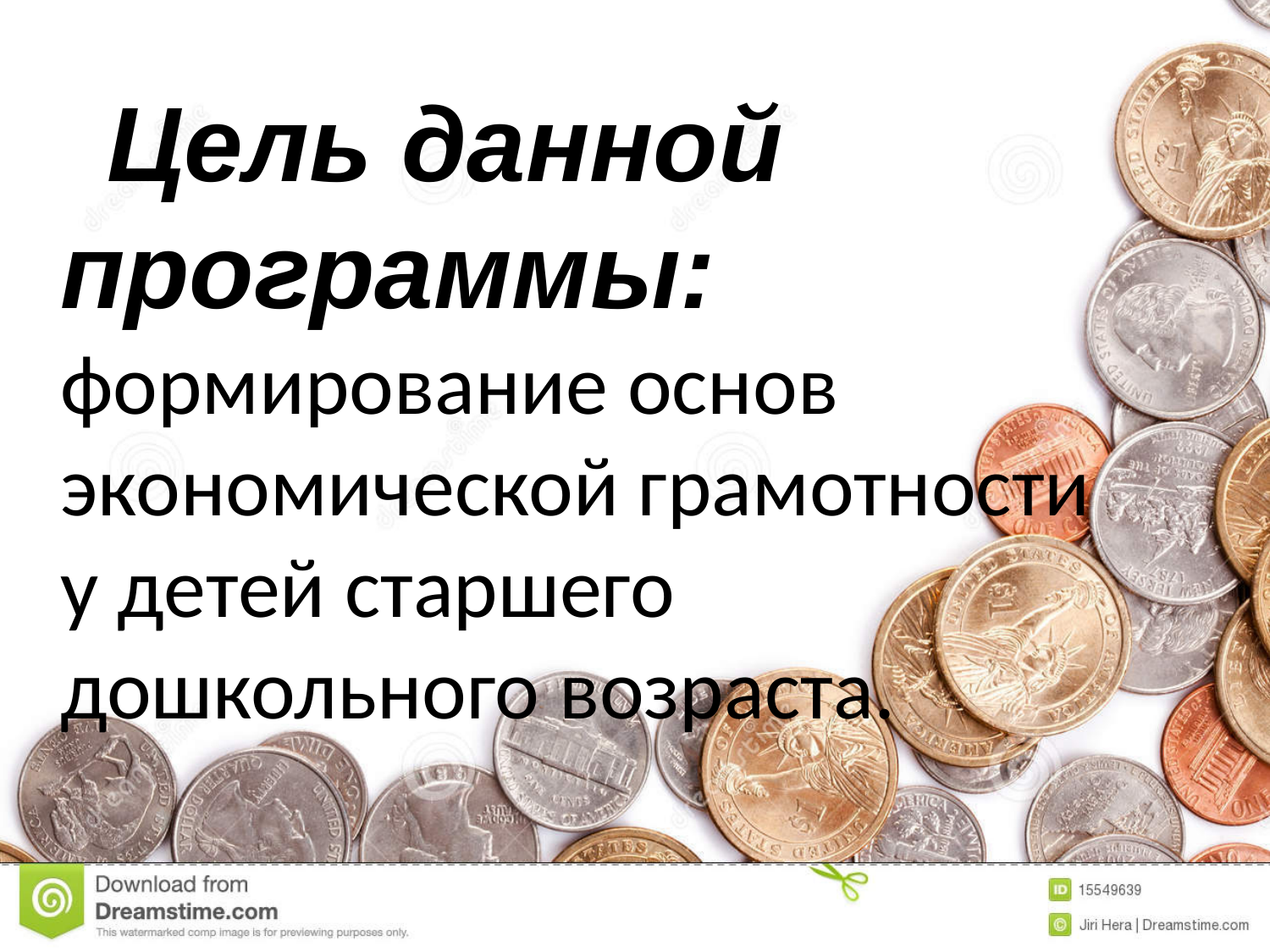

#
    Цель данной программы: формирование основ экономической грамотности у детей старшего дошкольного возраста.